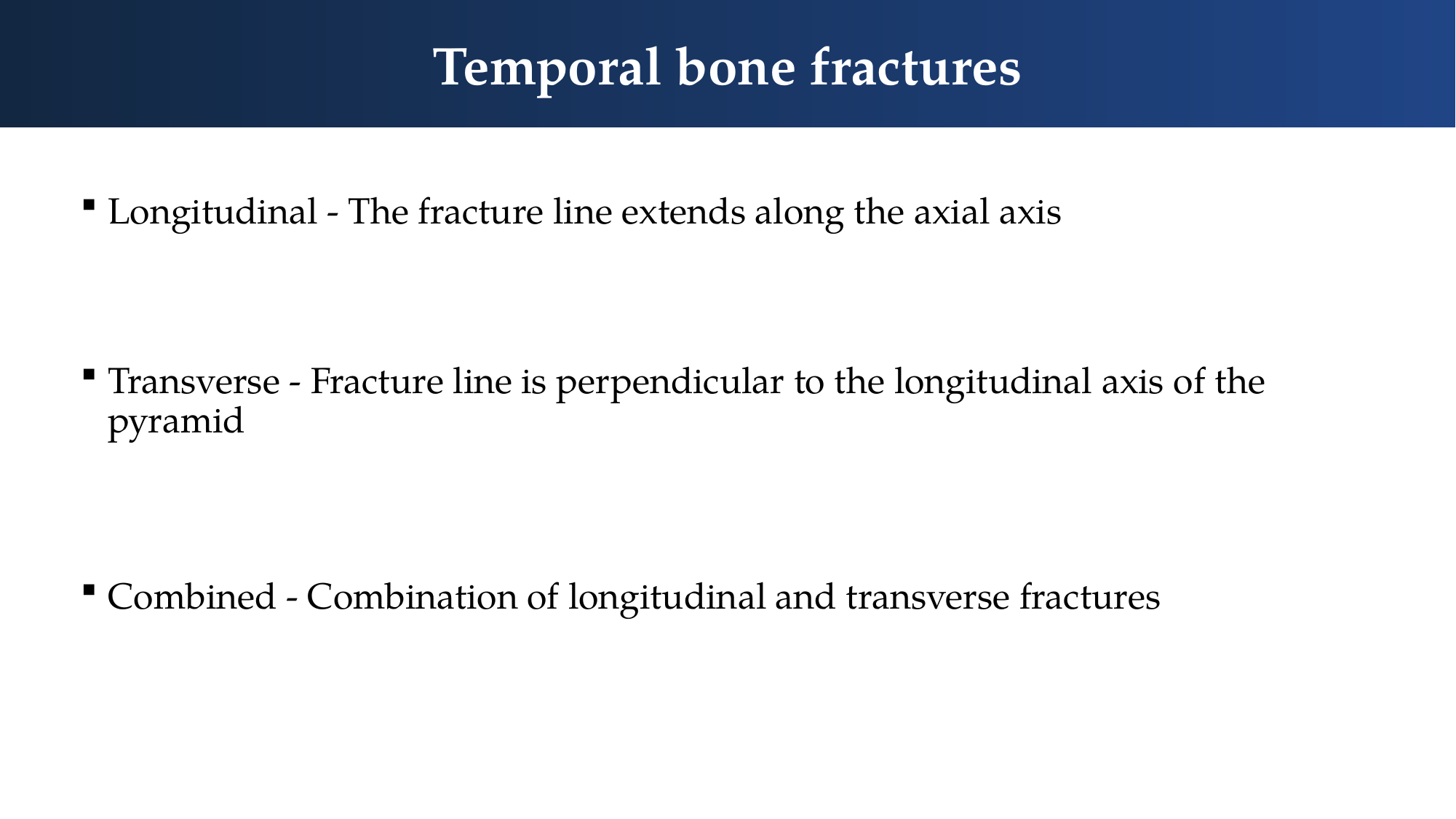

Temporal bone fractures
Longitudinal - The fracture line extends along the axial axis

Transverse - Fracture line is perpendicular to the longitudinal axis of the pyramid

Combined - Combination of longitudinal and transverse fractures